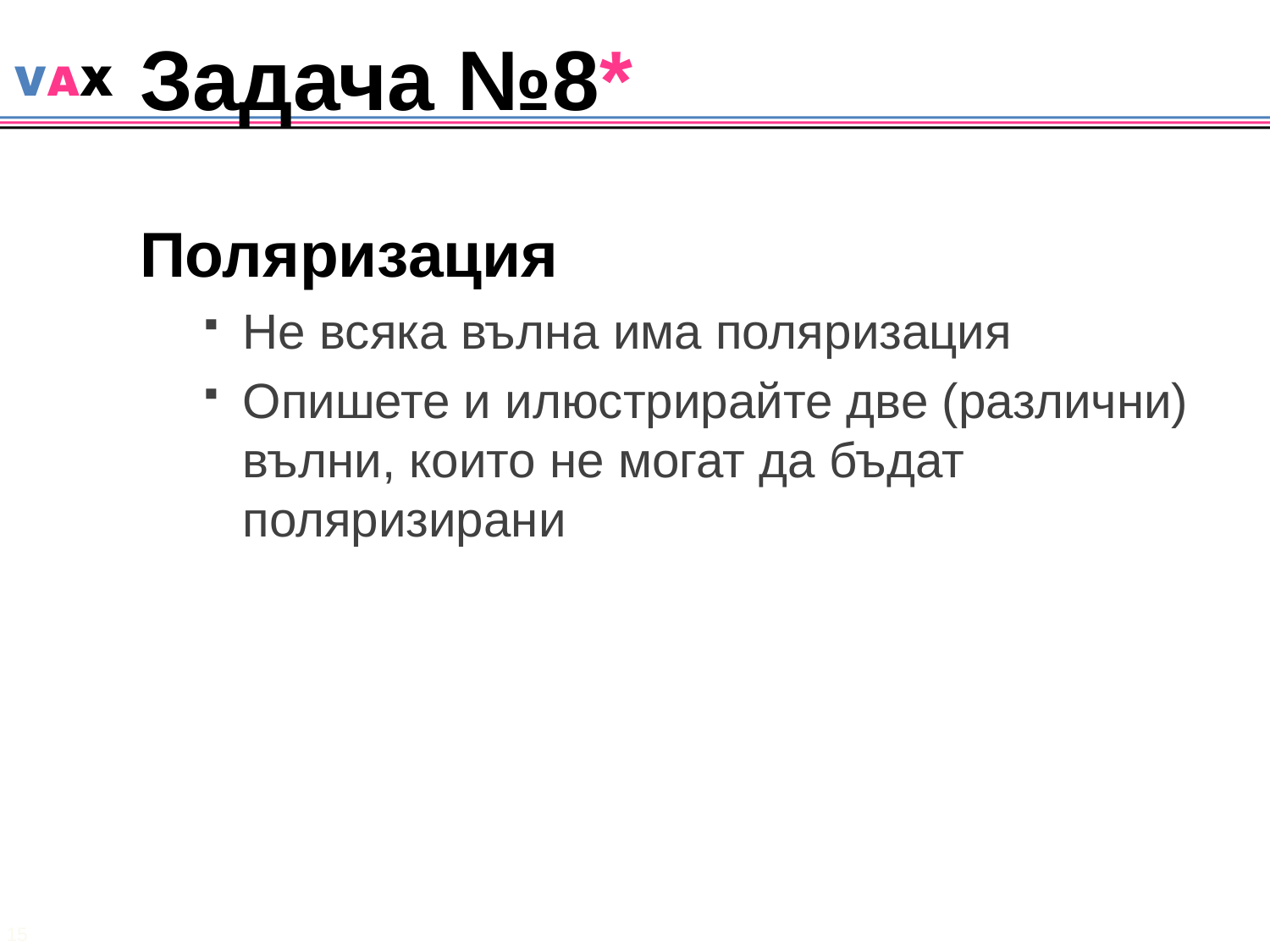

# Задача №8*
Поляризация
Не всяка вълна има поляризация
Опишете и илюстрирайте две (различни) вълни, които не могат да бъдат поляризирани